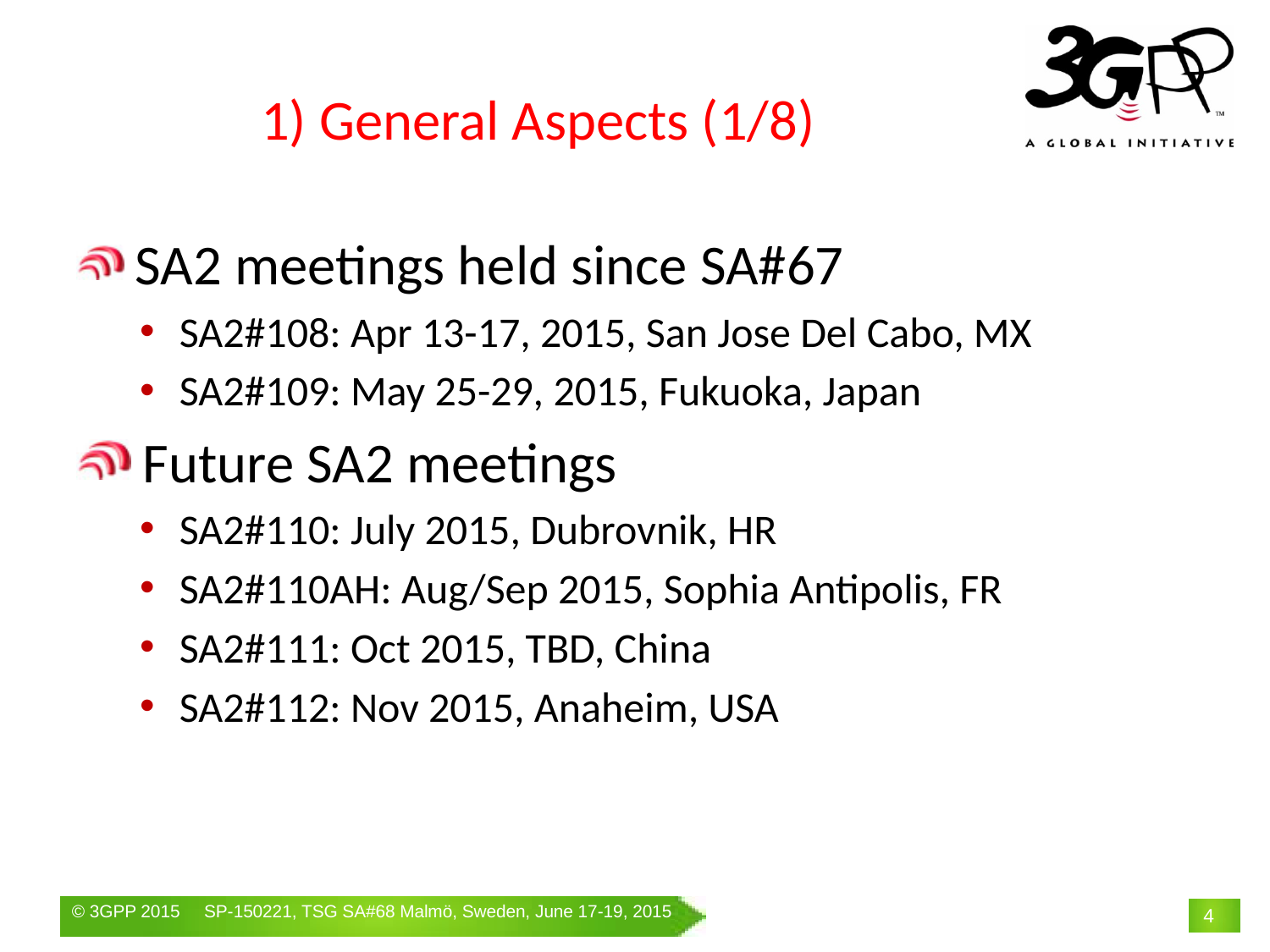

# 1) General Aspects (1/8)
 SA2 meetings held since SA#67
SA2#108: Apr 13-17, 2015, San Jose Del Cabo, MX
SA2#109: May 25-29, 2015, Fukuoka, Japan
 Future SA2 meetings
SA2#110: July 2015, Dubrovnik, HR
SA2#110AH: Aug/Sep 2015, Sophia Antipolis, FR
SA2#111: Oct 2015, TBD, China
SA2#112: Nov 2015, Anaheim, USA